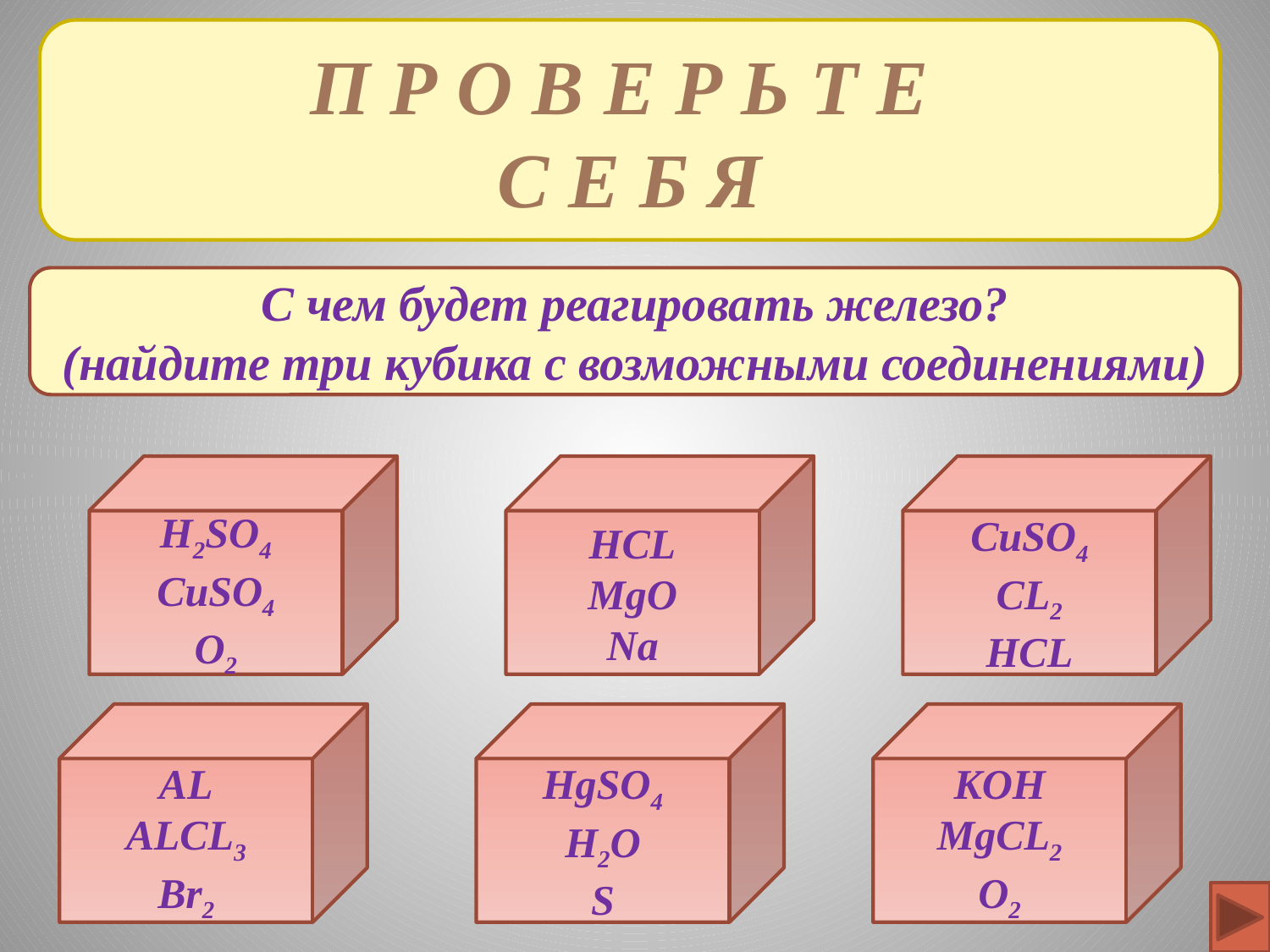

П Р О В Е Р Ь Т Е
С Е Б Я
С чем будет реагировать железо?
(найдите три кубика с возможными соединениями)
H2SO4
CuSO4
O2
HCL
MgO
Na
CuSO4
CL2
HCL
AL
ALCL3
Br2
HgSO4
H2O
S
KOH
MgCL2
O2